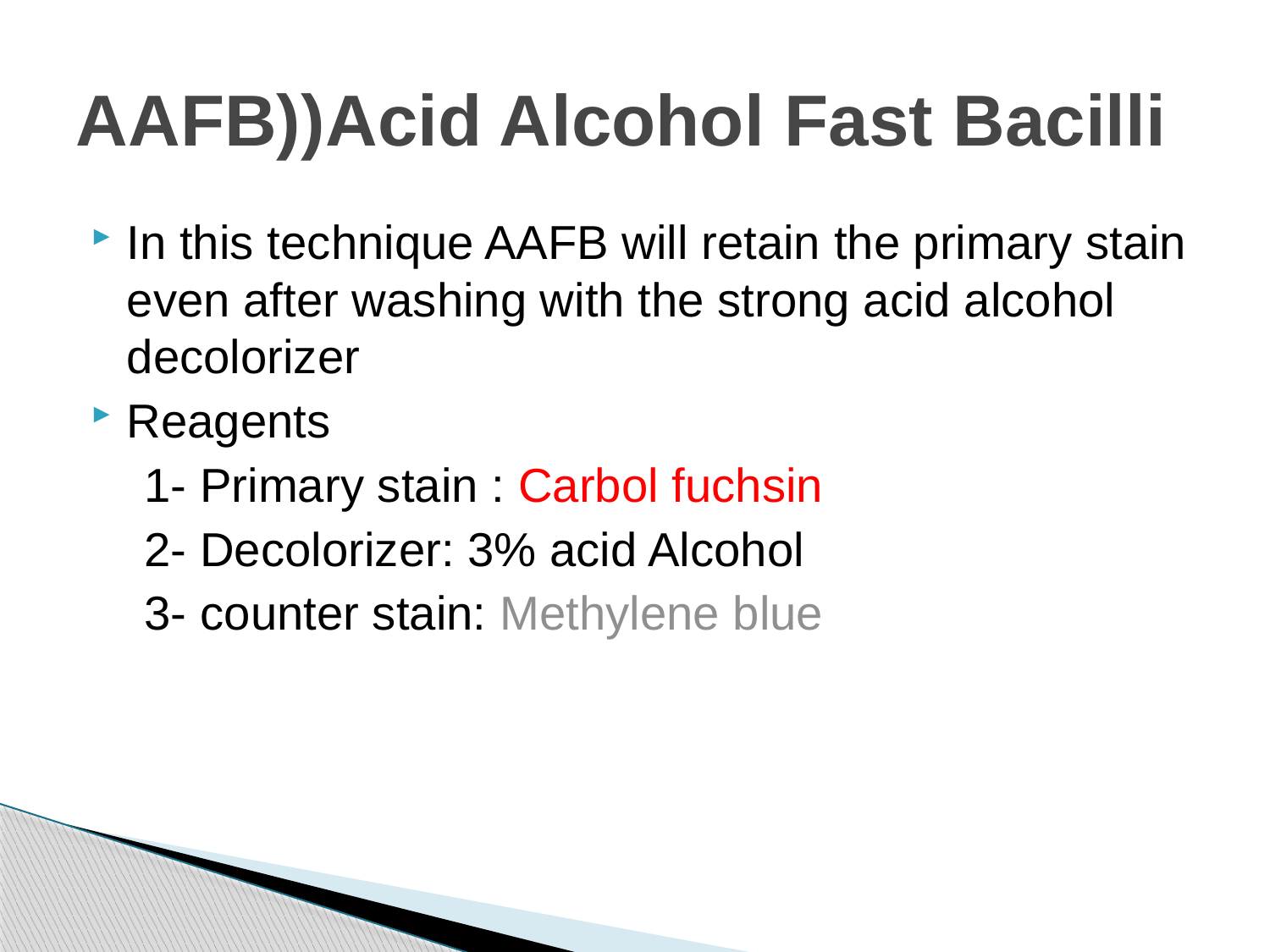

# AAFB))Acid Alcohol Fast Bacilli
In this technique AAFB will retain the primary stain even after washing with the strong acid alcohol decolorizer
Reagents
    1- Primary stain : Carbol fuchsin
    2- Decolorizer: 3% acid Alcohol
    3- counter stain: Methylene blue